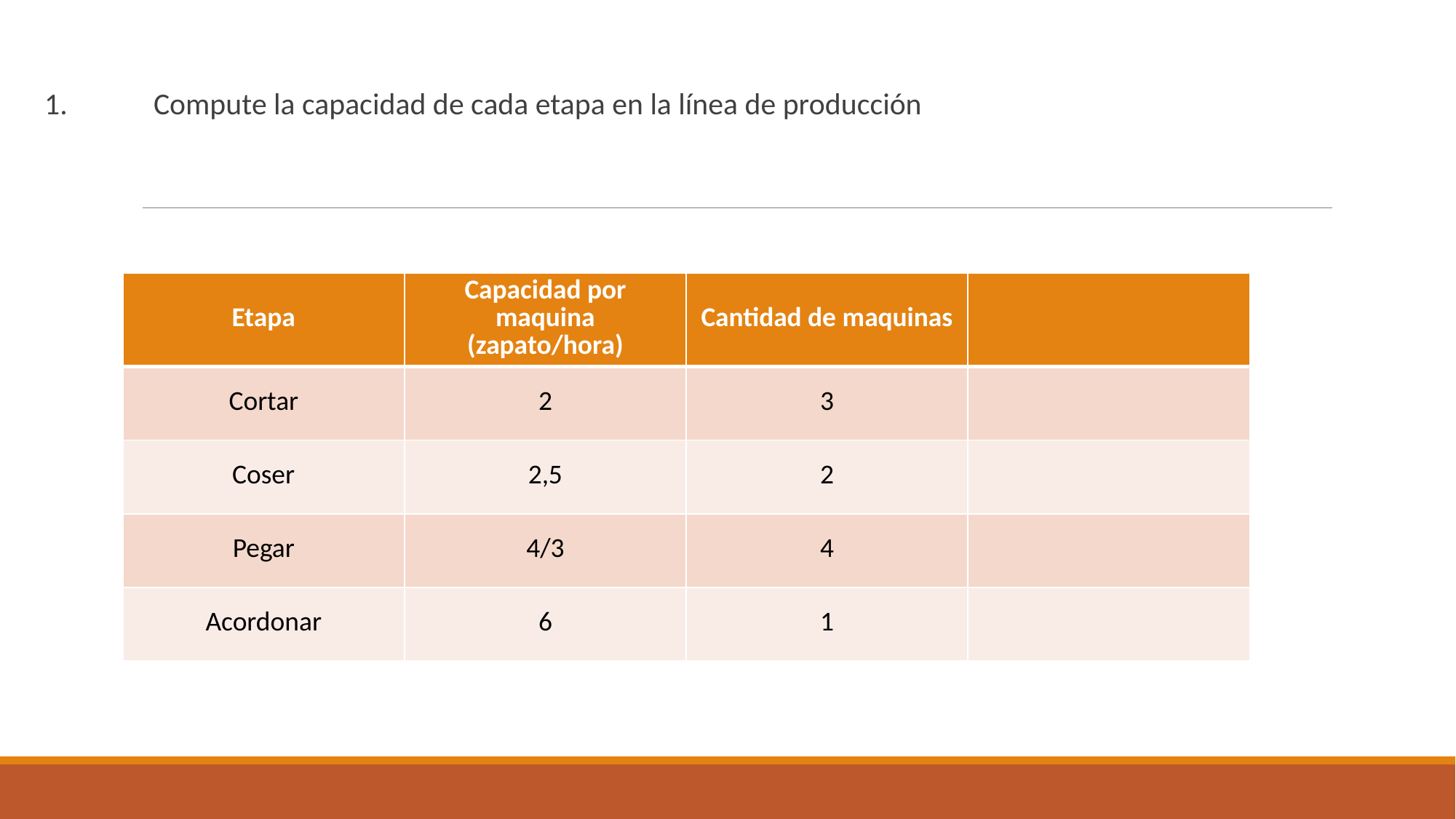

1.	Compute la capacidad de cada etapa en la línea de producción
| Etapa | Capacidad por maquina (zapato/hora) | Cantidad de maquinas |  |
| --- | --- | --- | --- |
| Cortar | 2 | 3 |  |
| Coser | 2,5 | 2 |  |
| Pegar | 4/3 | 4 |  |
| Acordonar | 6 | 1 |  |